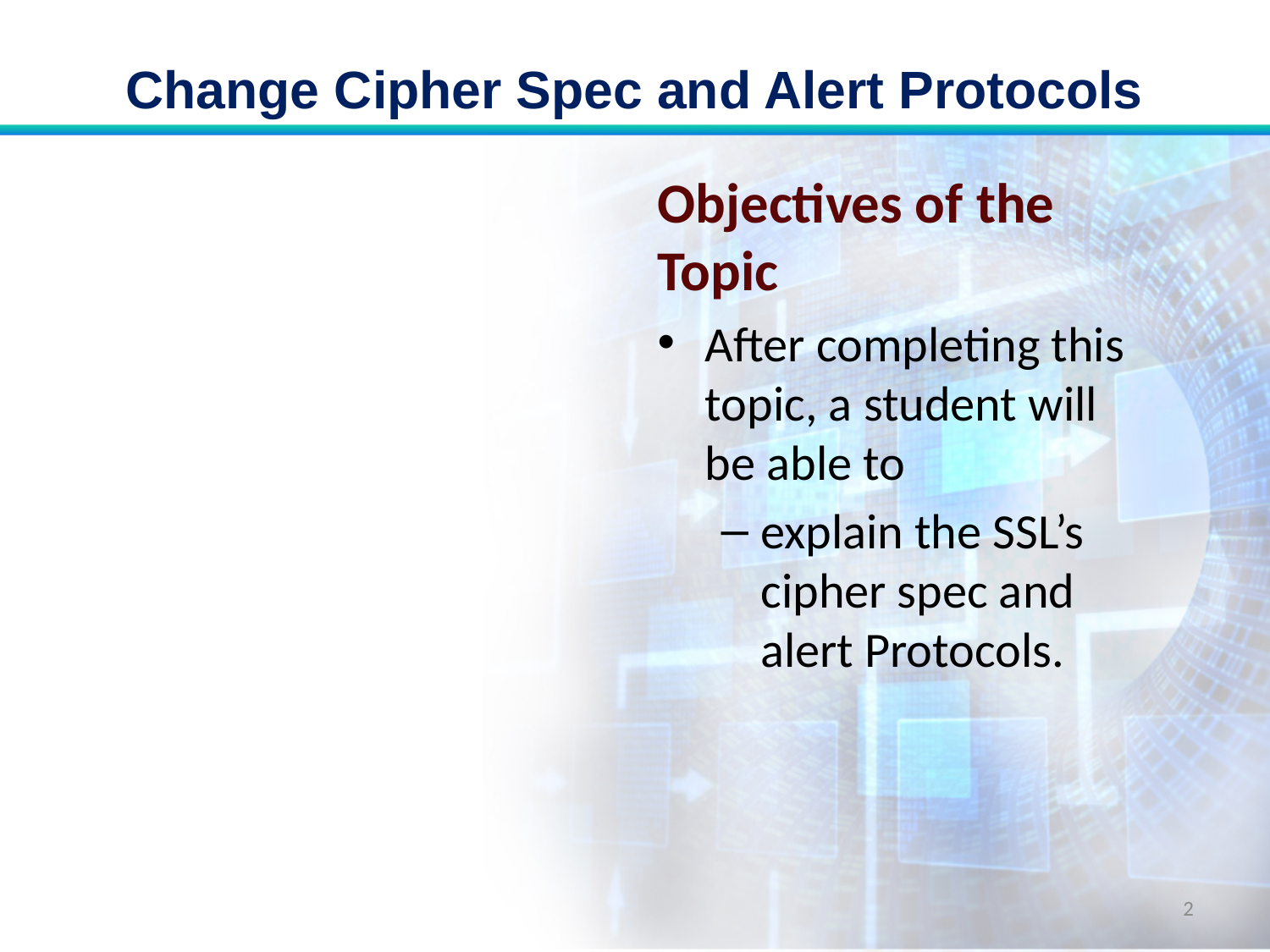

# Change Cipher Spec and Alert Protocols
Objectives of the Topic
After completing this topic, a student will be able to
explain the SSL’s cipher spec and alert Protocols.
2